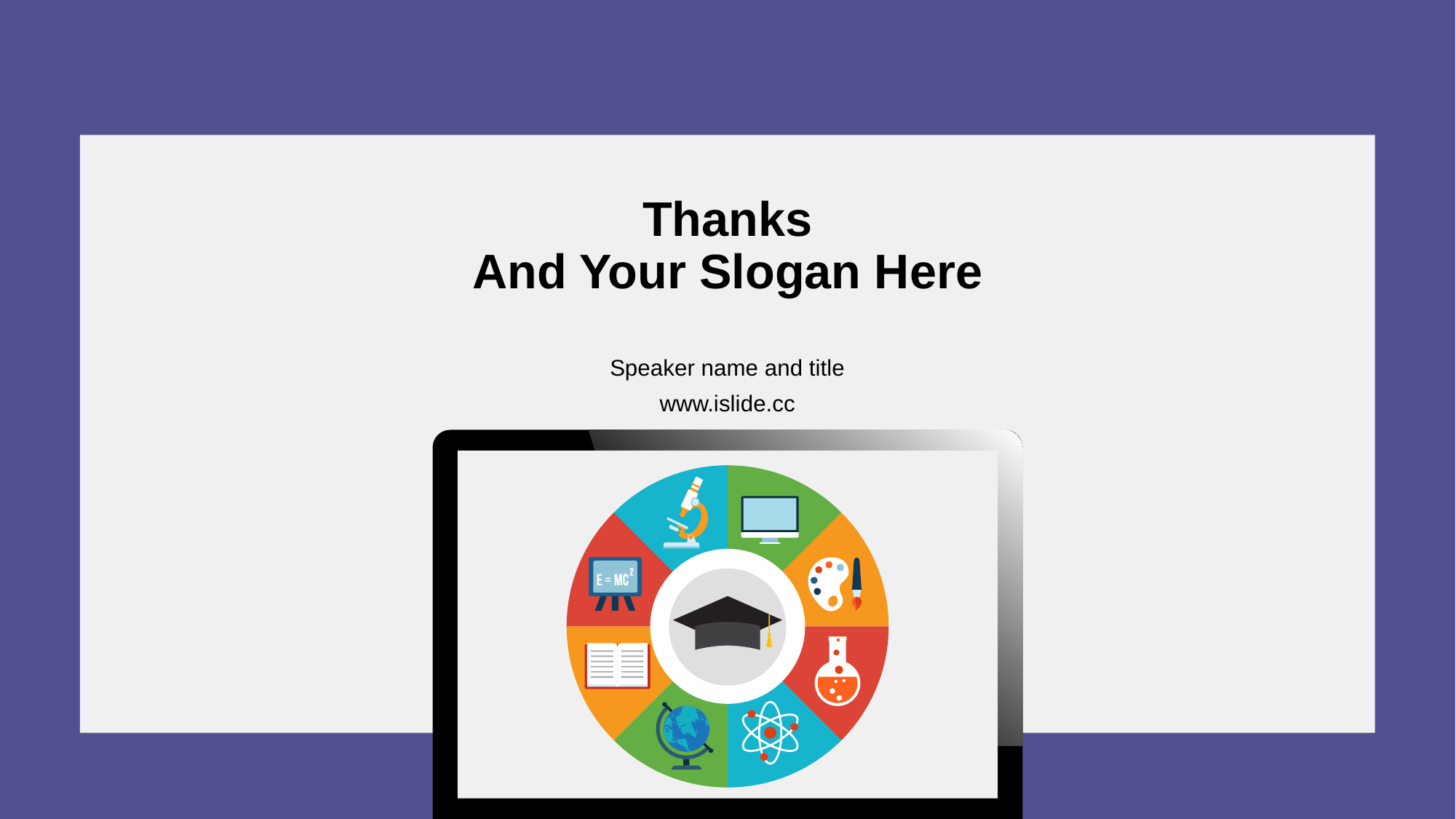

# Thanks And Your Slogan Here

Speaker name and title
www.islide.cc